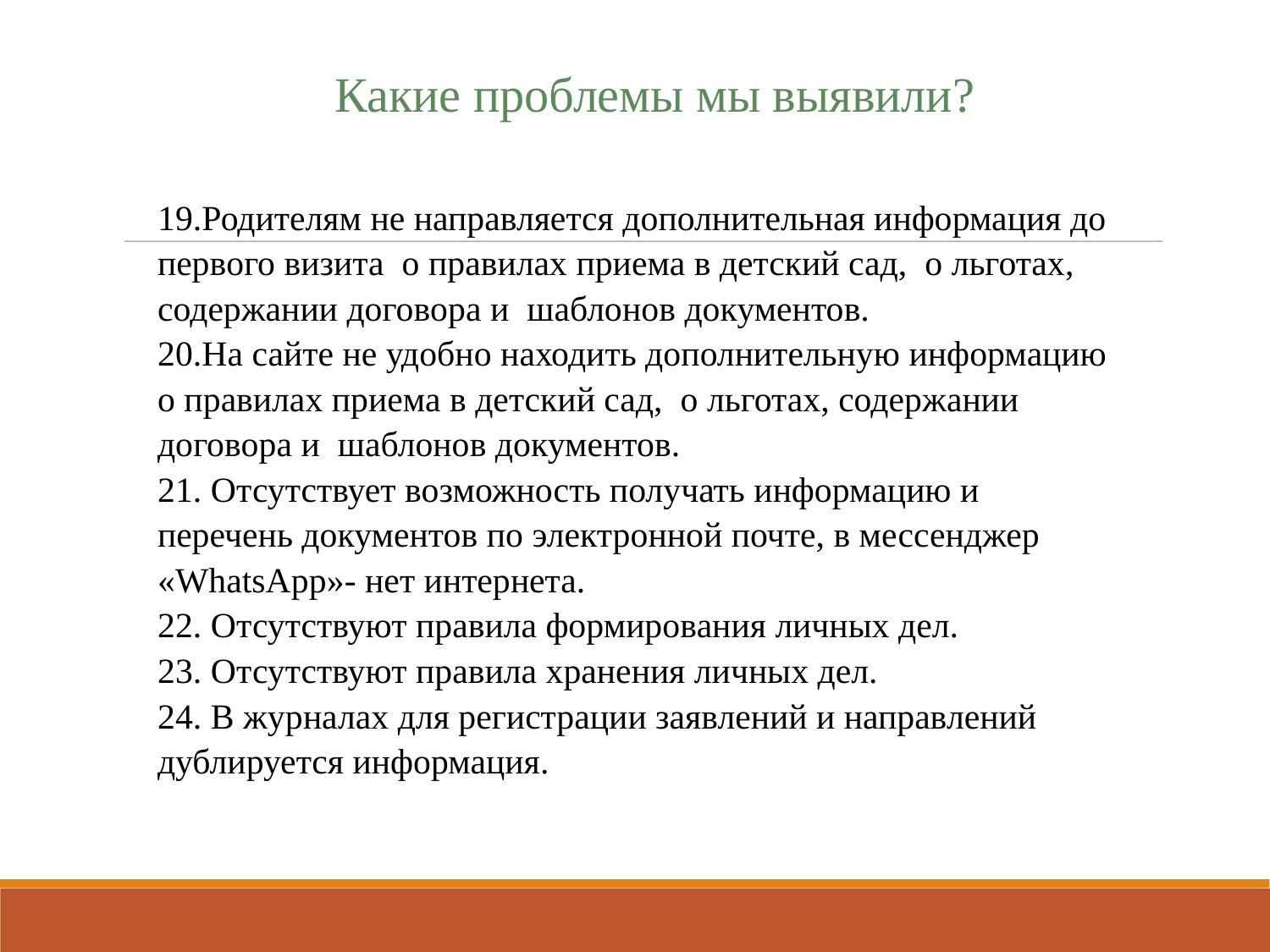

Какие проблемы мы выявили?
19.Родителям не направляется дополнительная информация до первого визита  о правилах приема в детский сад,  о льготах, содержании договора и  шаблонов документов.
20.На сайте не удобно находить дополнительную информацию о правилах приема в детский сад,  о льготах, содержании договора и  шаблонов документов.
21. Отсутствует возможность получать информацию и перечень документов по электронной почте, в мессенджер  «WhatsApp»- нет интернета.
22. Отсутствуют правила формирования личных дел.
23. Отсутствуют правила хранения личных дел.
24. В журналах для регистрации заявлений и направлений дублируется информация.